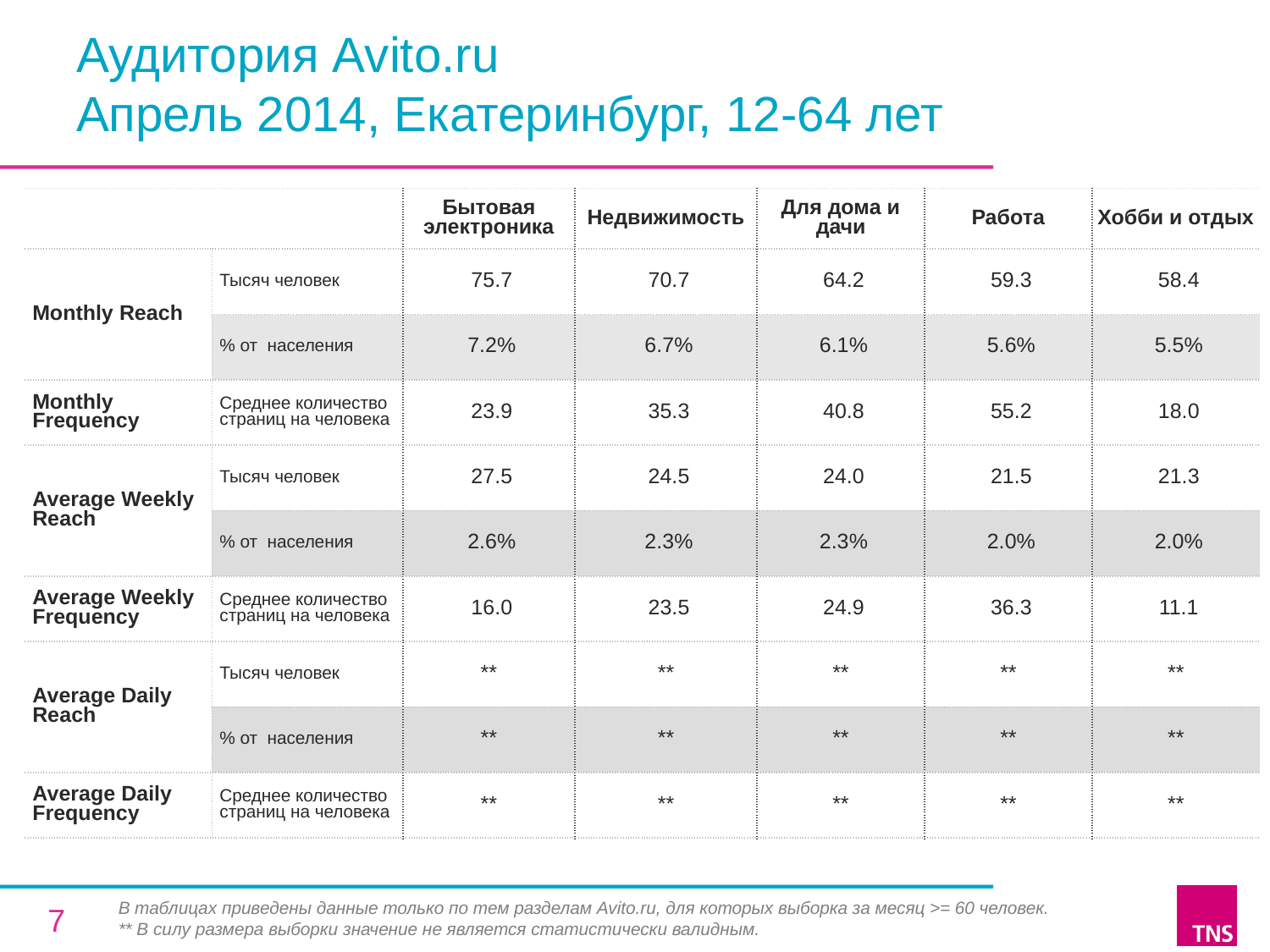

# Аудитория Avito.ru Апрель 2014, Екатеринбург, 12-64 лет
|  |  | Бытовая электроника | Недвижимость | Для дома и дачи | Работа | Хобби и отдых |
| --- | --- | --- | --- | --- | --- | --- |
| Monthly Reach | Тысяч человек | 75.7 | 70.7 | 64.2 | 59.3 | 58.4 |
|  | % от населения | 7.2% | 6.7% | 6.1% | 5.6% | 5.5% |
| Monthly Frequency | Среднее количество страниц на человека | 23.9 | 35.3 | 40.8 | 55.2 | 18.0 |
| Average Weekly Reach | Тысяч человек | 27.5 | 24.5 | 24.0 | 21.5 | 21.3 |
|  | % от населения | 2.6% | 2.3% | 2.3% | 2.0% | 2.0% |
| Average Weekly Frequency | Среднее количество страниц на человека | 16.0 | 23.5 | 24.9 | 36.3 | 11.1 |
| Average Daily Reach | Тысяч человек | \*\* | \*\* | \*\* | \*\* | \*\* |
|  | % от населения | \*\* | \*\* | \*\* | \*\* | \*\* |
| Average Daily Frequency | Среднее количество страниц на человека | \*\* | \*\* | \*\* | \*\* | \*\* |
В таблицах приведены данные только по тем разделам Avito.ru, для которых выборка за месяц >= 60 человек.
** В силу размера выборки значение не является статистически валидным.
7